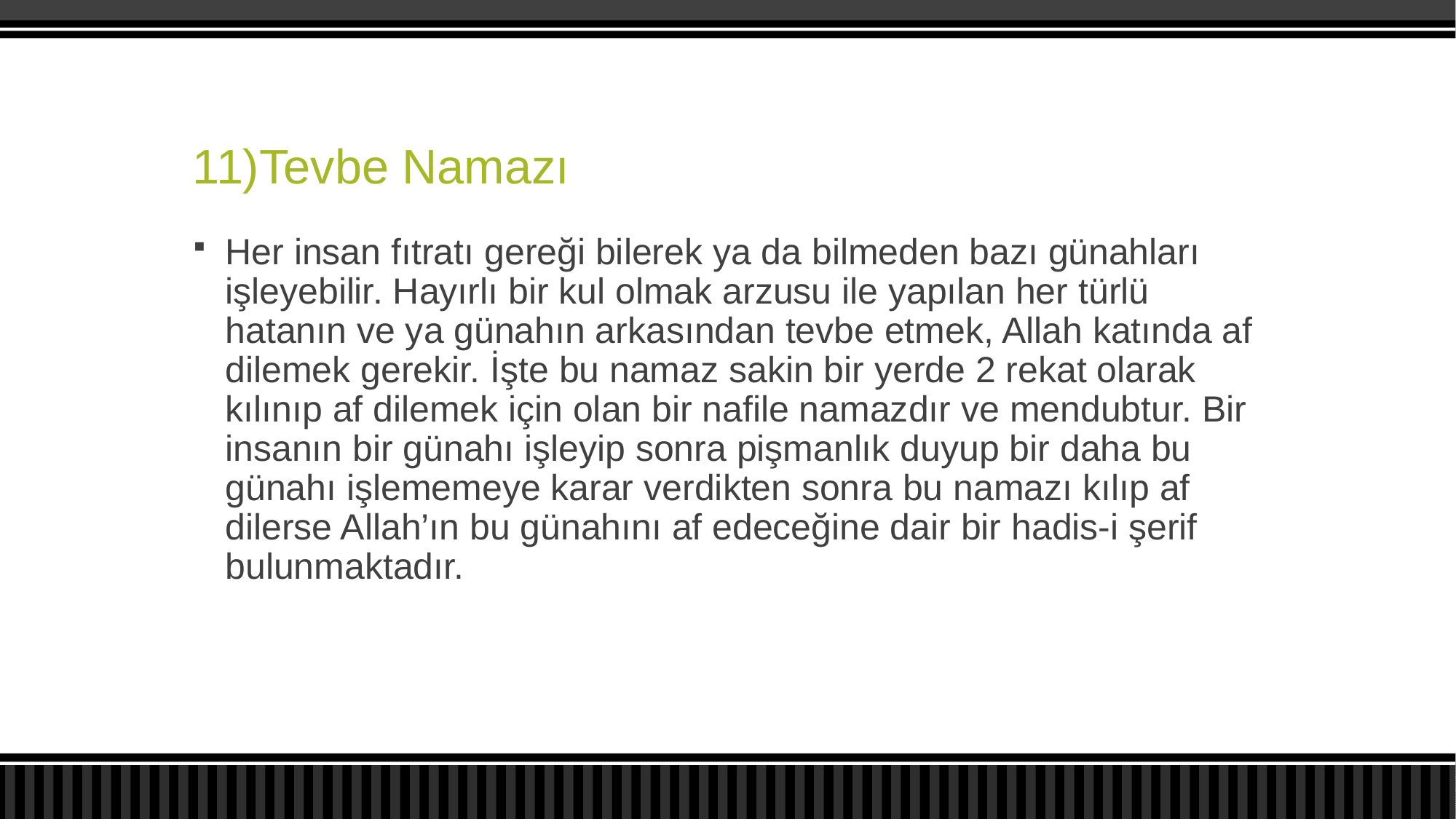

# 11)Tevbe Namazı
Her insan fıtratı gereği bilerek ya da bilmeden bazı günahları işleyebilir. Hayırlı bir kul olmak arzusu ile yapılan her türlü hatanın ve ya günahın arkasından tevbe etmek, Allah katında af dilemek gerekir. İşte bu namaz sakin bir yerde 2 rekat olarak kılınıp af dilemek için olan bir nafile namazdır ve mendubtur. Bir insanın bir günahı işleyip sonra pişmanlık duyup bir daha bu günahı işlememeye karar verdikten sonra bu namazı kılıp af dilerse Allah’ın bu günahını af edeceğine dair bir hadis-i şerif bulunmaktadır.